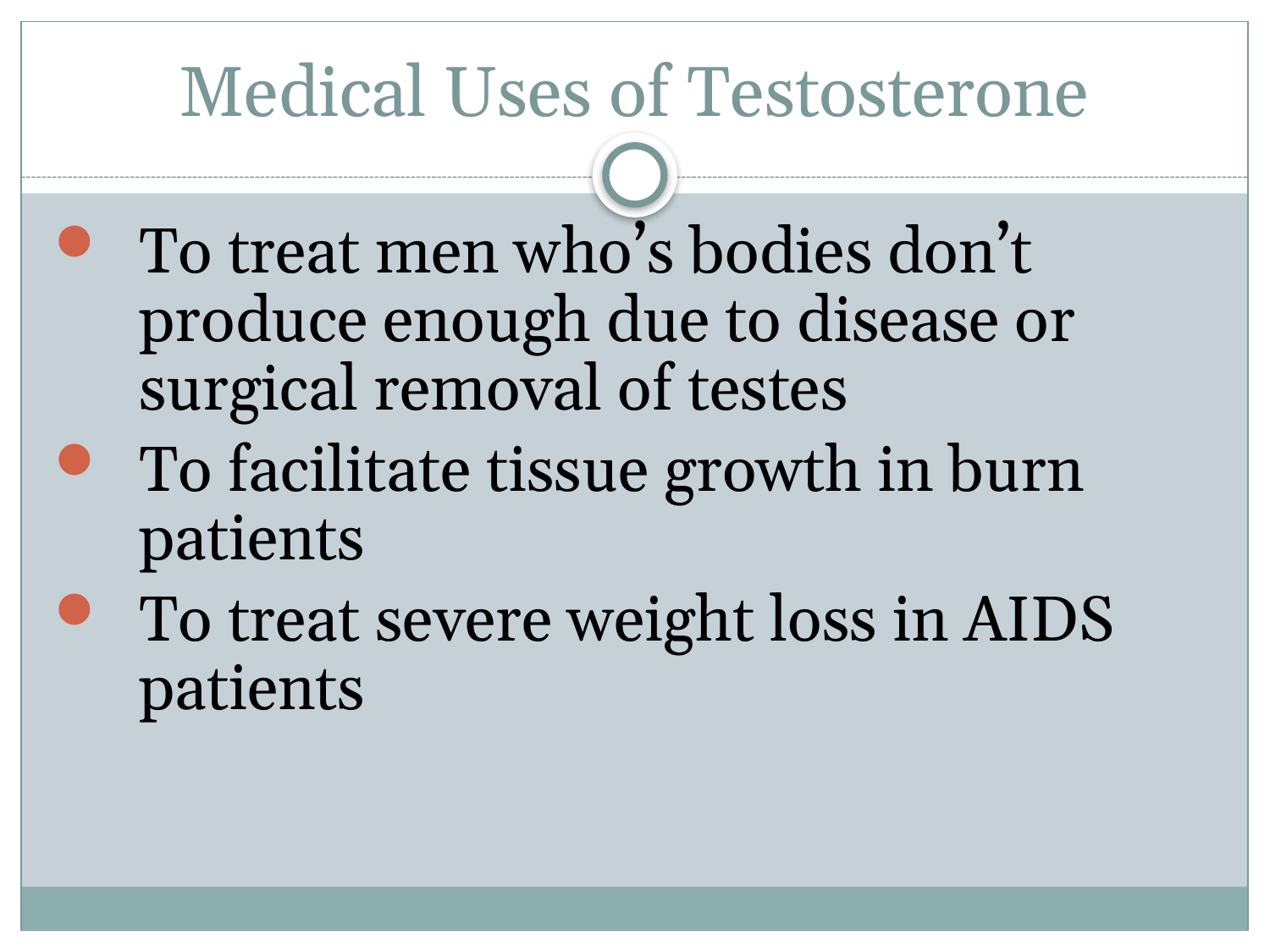

# Medical Uses of Testosterone
To treat men who’s bodies don’t produce enough due to disease or surgical removal of testes
To facilitate tissue growth in burn patients
To treat severe weight loss in AIDS patients